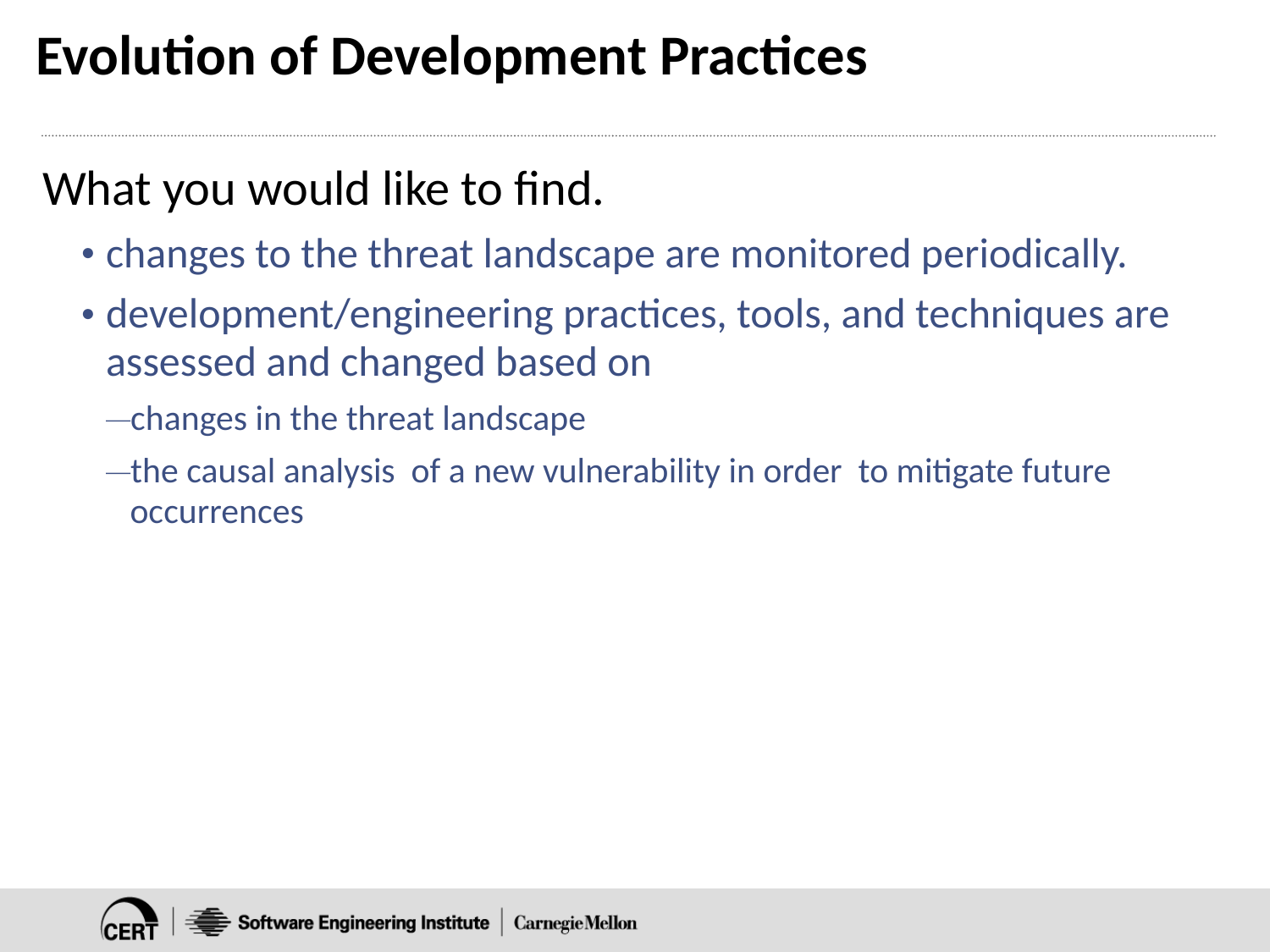

# Evolution of Development Practices
What you would like to find.
changes to the threat landscape are monitored periodically.
development/engineering practices, tools, and techniques are assessed and changed based on
changes in the threat landscape
the causal analysis  of a new vulnerability in order  to mitigate future occurrences